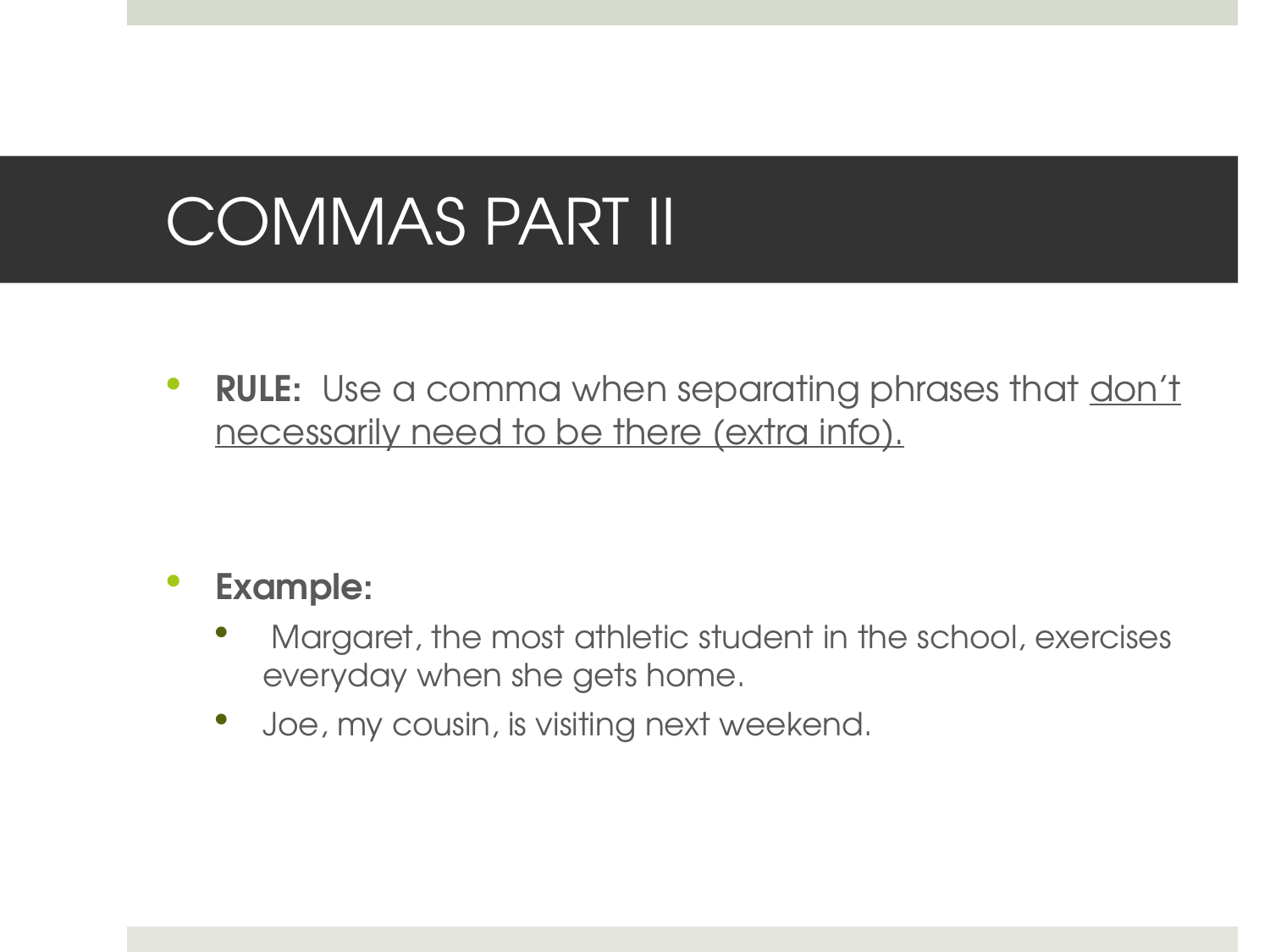

# COMMAS PART II
RULE:  Use a comma when separating phrases that don’t necessarily need to be there (extra info).

Example:
 Margaret, the most athletic student in the school, exercises everyday when she gets home.
Joe, my cousin, is visiting next weekend.